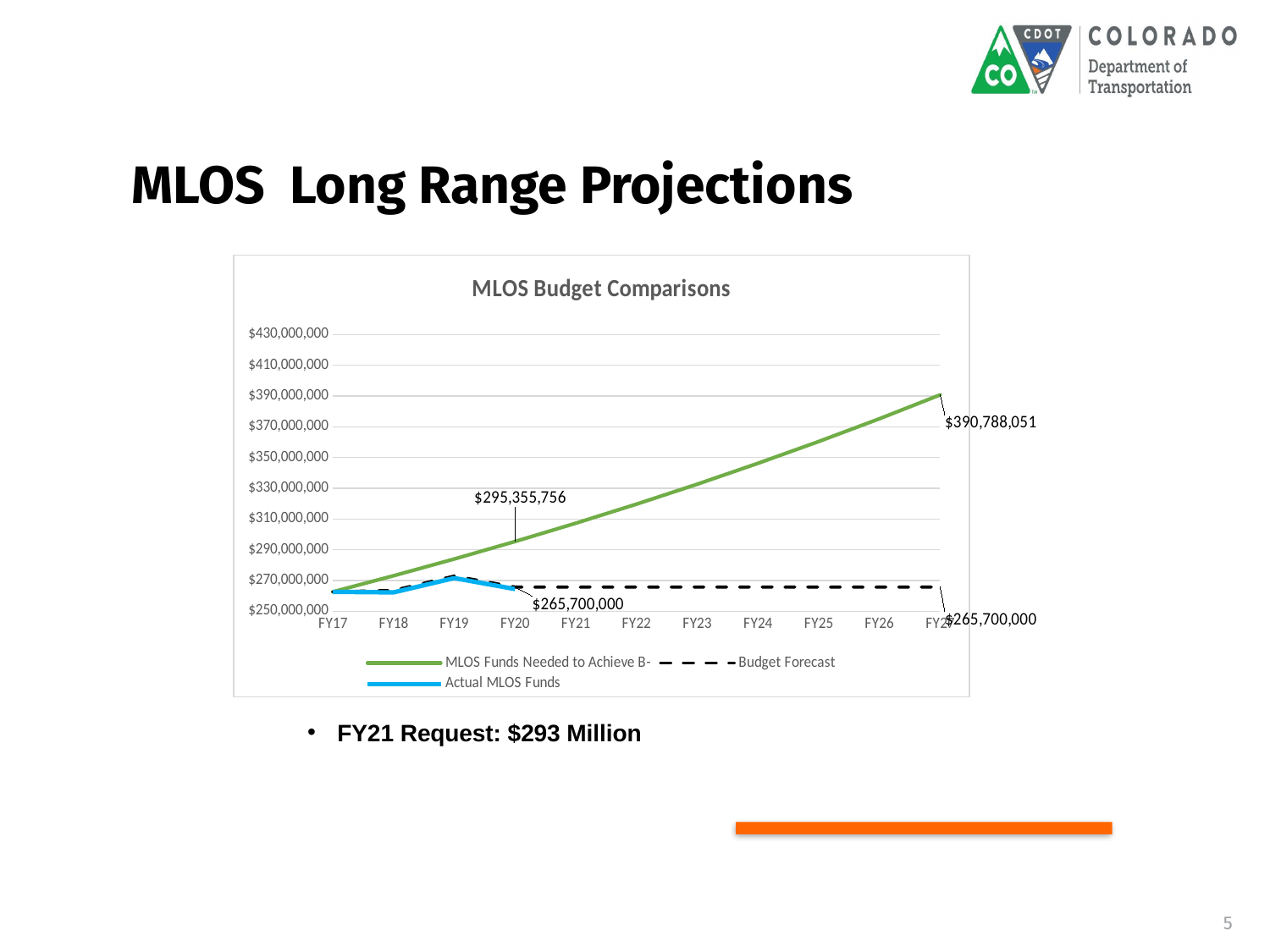

MLOS  Long Range Projections

### Chart: MLOS Budget Comparisons

| Category | MLOS Funds Needed to Achieve B- | Budget Forecast | Actual MLOS Funds |
|---|---|---|---|
| FY17 | 262600000.0 | 262600000.0 | 262600000.0 |
| FY18 | 273053951.4 | 263500000.0 | 262253647.60733765 |
| FY19 | 283964868.75 | 272800000.0 | 271543533.1717381 |
| FY20 | 295355756.03000003 | 265700000.0 | 264426412.87298882 |
| FY21 | 307251022.5500001 | 265700000.0 | None |
| FY22 | 319676590.64 | 265700000.0 | None |
| FY23 | 332660013.69 | 265700000.0 | None |
| FY24 | 346230605.65999997 | 265700000.0 | None |
| FY25 | 360419584.09999996 | 265700000.0 | None |
| FY26 | 375260227.81 | 265700000.0 | None |
| FY27 | 390788051.35 | 265700000.0 | None |
FY21 Request: $293 Million

5